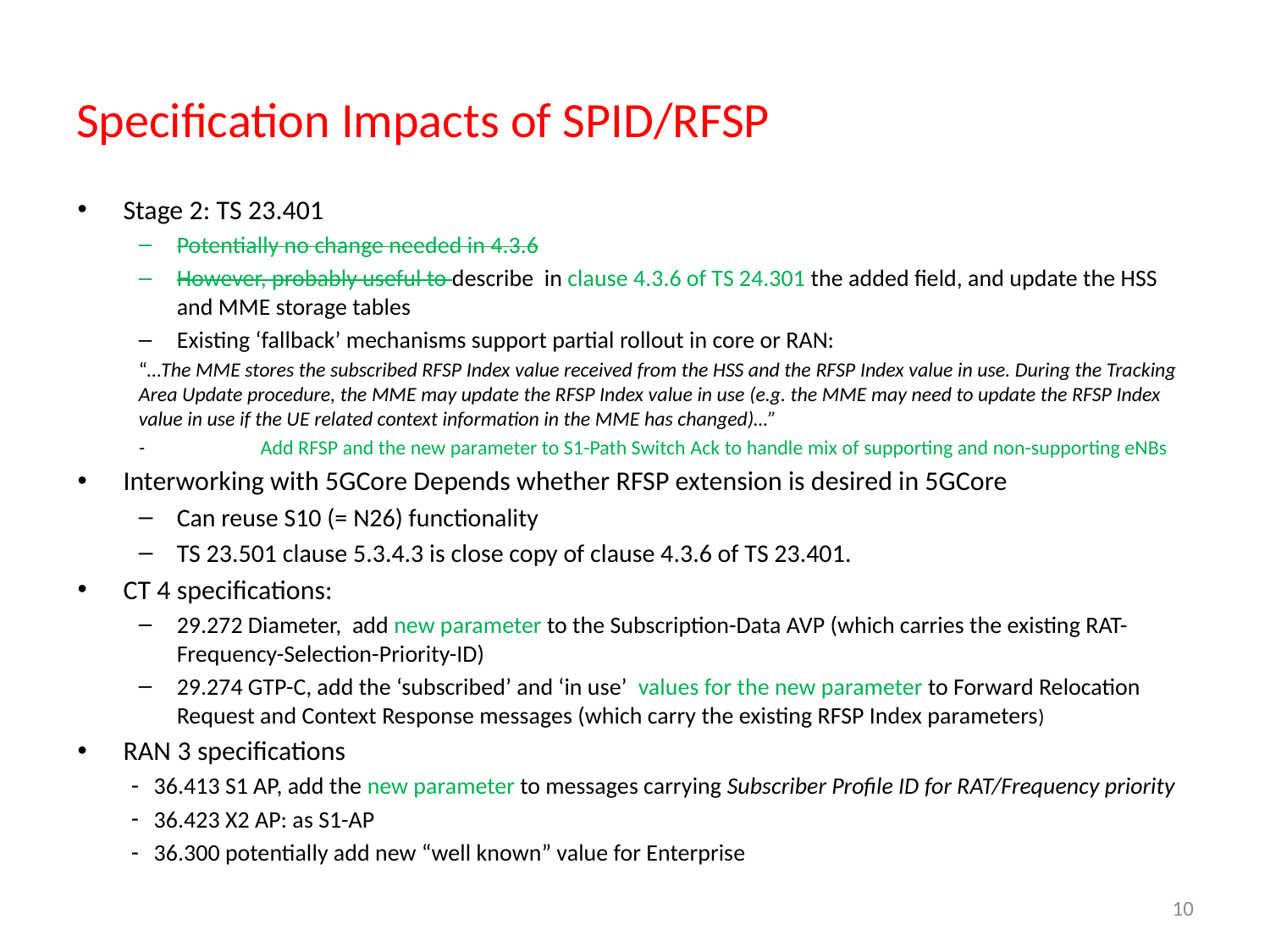

# Specification Impacts of SPID/RFSP
Stage 2: TS 23.401
Potentially no change needed in 4.3.6
However, probably useful to describe  in clause 4.3.6 of TS 24.301 the added field, and update the HSS and MME storage tables
Existing ‘fallback’ mechanisms support partial rollout in core or RAN:
	“…The MME stores the subscribed RFSP Index value received from the HSS and the RFSP Index value in use. During the Tracking Area Update procedure, the MME may update the RFSP Index value in use (e.g. the MME may need to update the RFSP Index value in use if the UE related context information in the MME has changed)…”
-	Add RFSP and the new parameter to S1-Path Switch Ack to handle mix of supporting and non-supporting eNBs
Interworking with 5GCore Depends whether RFSP extension is desired in 5GCore
Can reuse S10 (= N26) functionality
TS 23.501 clause 5.3.4.3 is close copy of clause 4.3.6 of TS 23.401.
CT 4 specifications:
29.272 Diameter,  add new parameter to the Subscription-Data AVP (which carries the existing RAT-Frequency-Selection-Priority-ID)
29.274 GTP-C, add the ‘subscribed’ and ‘in use’  values for the new parameter to Forward Relocation Request and Context Response messages (which carry the existing RFSP Index parameters)
RAN 3 specifications
36.413 S1 AP, add the new parameter to messages carrying Subscriber Profile ID for RAT/Frequency priority
36.423 X2 AP: as S1-AP
36.300 potentially add new “well known” value for Enterprise
10